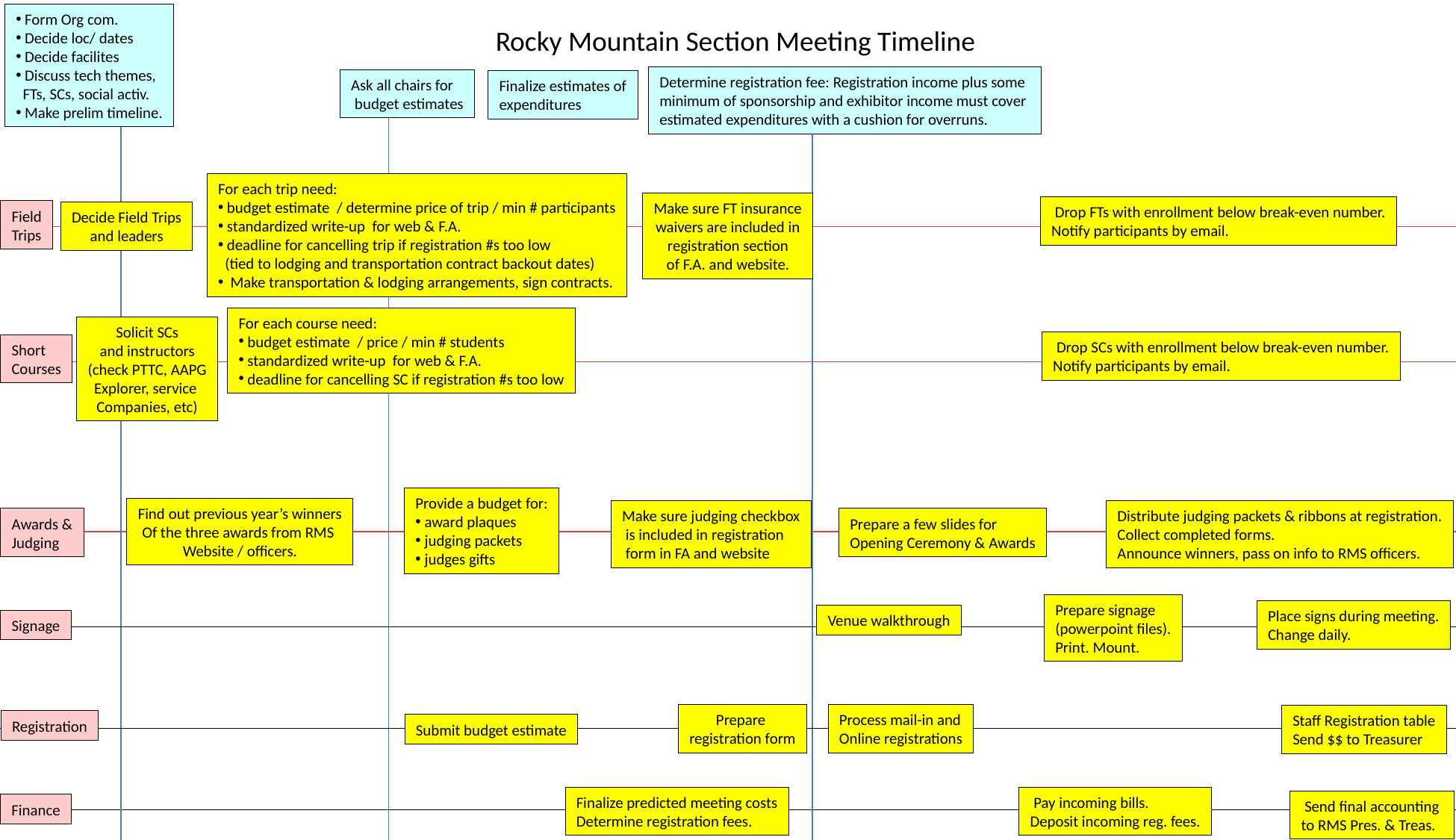

Form Org com.
 Decide loc/ dates
 Decide facilites
 Discuss tech themes,
  FTs, SCs, social activ.
 Make prelim timeline.
Rocky Mountain Section Meeting Timeline
Determine registration fee: Registration income plus some
minimum of sponsorship and exhibitor income must cover
estimated expenditures with a cushion for overruns.
Ask all chairs for
 budget estimates
Finalize estimates of
expenditures
For each trip need:
 budget estimate  / determine price of trip / min # participants
 standardized write-up  for web & F.A.
 deadline for cancelling trip if registration #s too low
  (tied to lodging and transportation contract backout dates)
  Make transportation & lodging arrangements, sign contracts.
Make sure FT insurance
waivers are included in
registration section
of F.A. and website.
 Drop FTs with enrollment below break-even number.
Notify participants by email.
Field
Trips
Decide Field Trips
and leaders
For each course need:
 budget estimate  / price / min # students
 standardized write-up  for web & F.A.
 deadline for cancelling SC if registration #s too low
Solicit SCs
and instructors
(check PTTC, AAPG
Explorer, service
Companies, etc)
 Drop SCs with enrollment below break-even number.
Notify participants by email.
Short
Courses
Provide a budget for:
 award plaques
 judging packets
 judges gifts
Find out previous year’s winners
Of the three awards from RMS
Website / officers.
Make sure judging checkbox
 is included in registration
 form in FA and website
Distribute judging packets & ribbons at registration.
Collect completed forms.
Announce winners, pass on info to RMS officers.
Awards &
Judging
Prepare a few slides for
Opening Ceremony & Awards
Prepare signage
(powerpoint files).
Print. Mount.
Place signs during meeting.
Change daily.
Venue walkthrough
Signage
Prepare
registration form
Process mail-in and
Online registrations
Staff Registration table
Send $$ to Treasurer
Registration
Submit budget estimate
Finalize predicted meeting costs
Determine registration fees.
 Pay incoming bills.
Deposit incoming reg. fees.
 Send final accounting
to RMS Pres. & Treas.
Finance